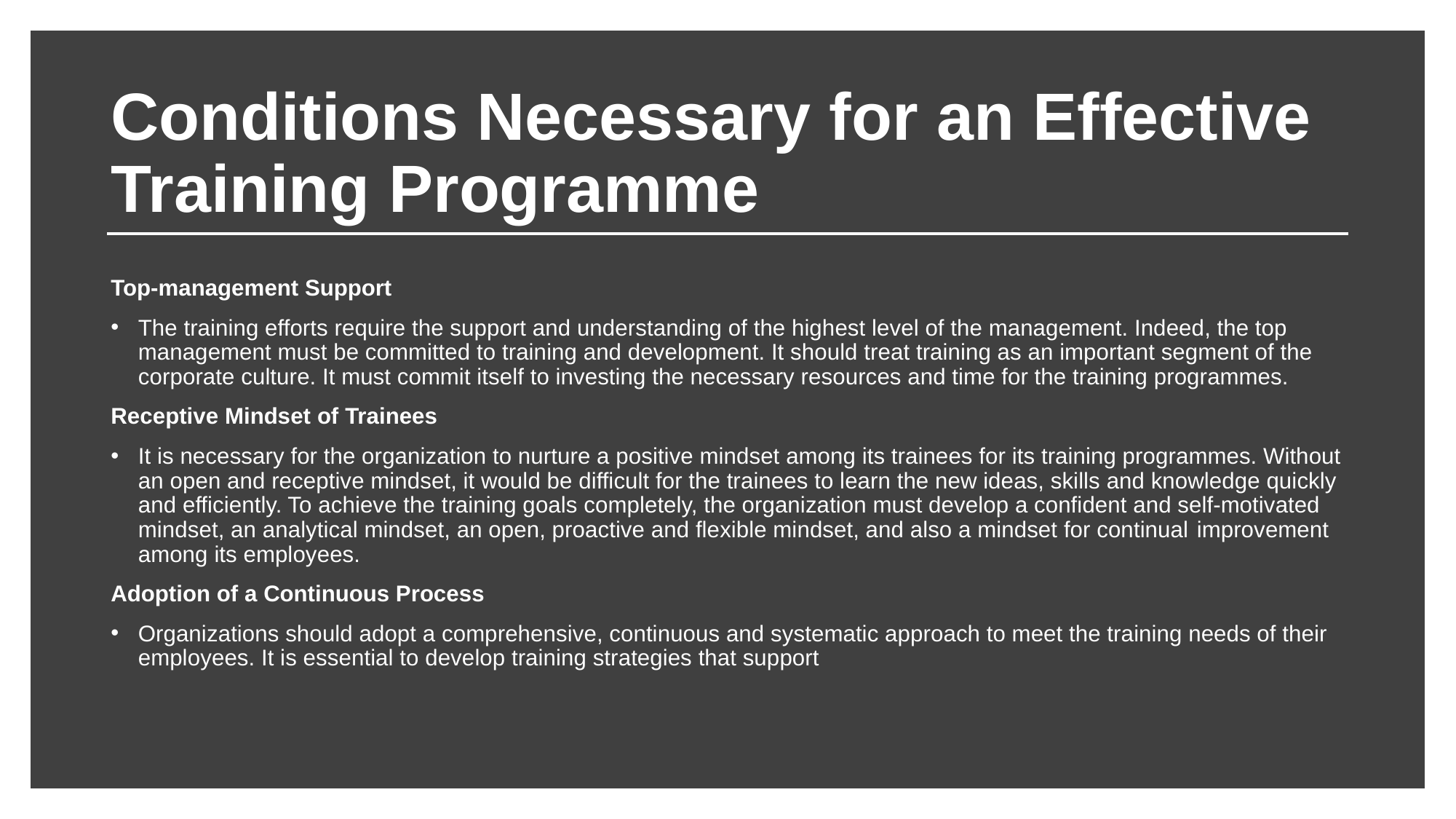

# Conditions Necessary for an Effective Training Programme
Top-management Support
The training efforts require the support and understanding of the highest level of the management. Indeed, the top management must be committed to training and development. It should treat training as an important segment of the corporate culture. It must commit itself to investing the necessary resources and time for the training programmes.
Receptive Mindset of Trainees
It is necessary for the organization to nurture a positive mindset among its trainees for its training programmes. Without an open and receptive mindset, it would be difficult for the trainees to learn the new ideas, skills and knowledge quickly and efficiently. To achieve the training goals completely, the organization must develop a confident and self-motivated mindset, an analytical mindset, an open, proactive and flexible mindset, and also a mindset for continual improvement among its employees.
Adoption of a Continuous Process
Organizations should adopt a comprehensive, continuous and systematic approach to meet the training needs of their employees. It is essential to develop training strategies that support